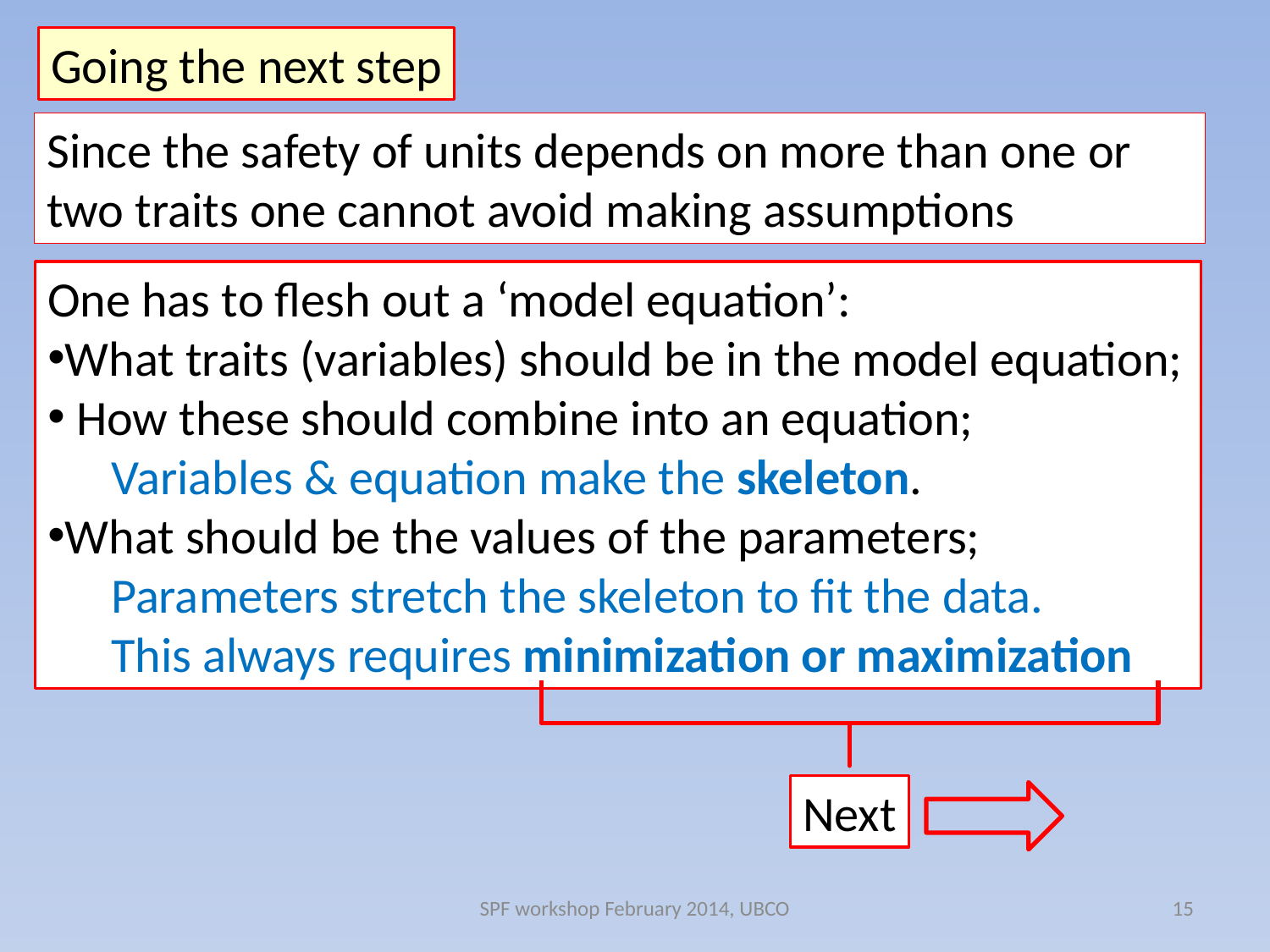

Going the next step
Since the safety of units depends on more than one or two traits one cannot avoid making assumptions
One has to flesh out a ‘model equation’:
What traits (variables) should be in the model equation;
 How these should combine into an equation;
Variables & equation make the skeleton.
What should be the values of the parameters;
Parameters stretch the skeleton to fit the data.
This always requires minimization or maximization

Next

SPF workshop February 2014, UBCO
15